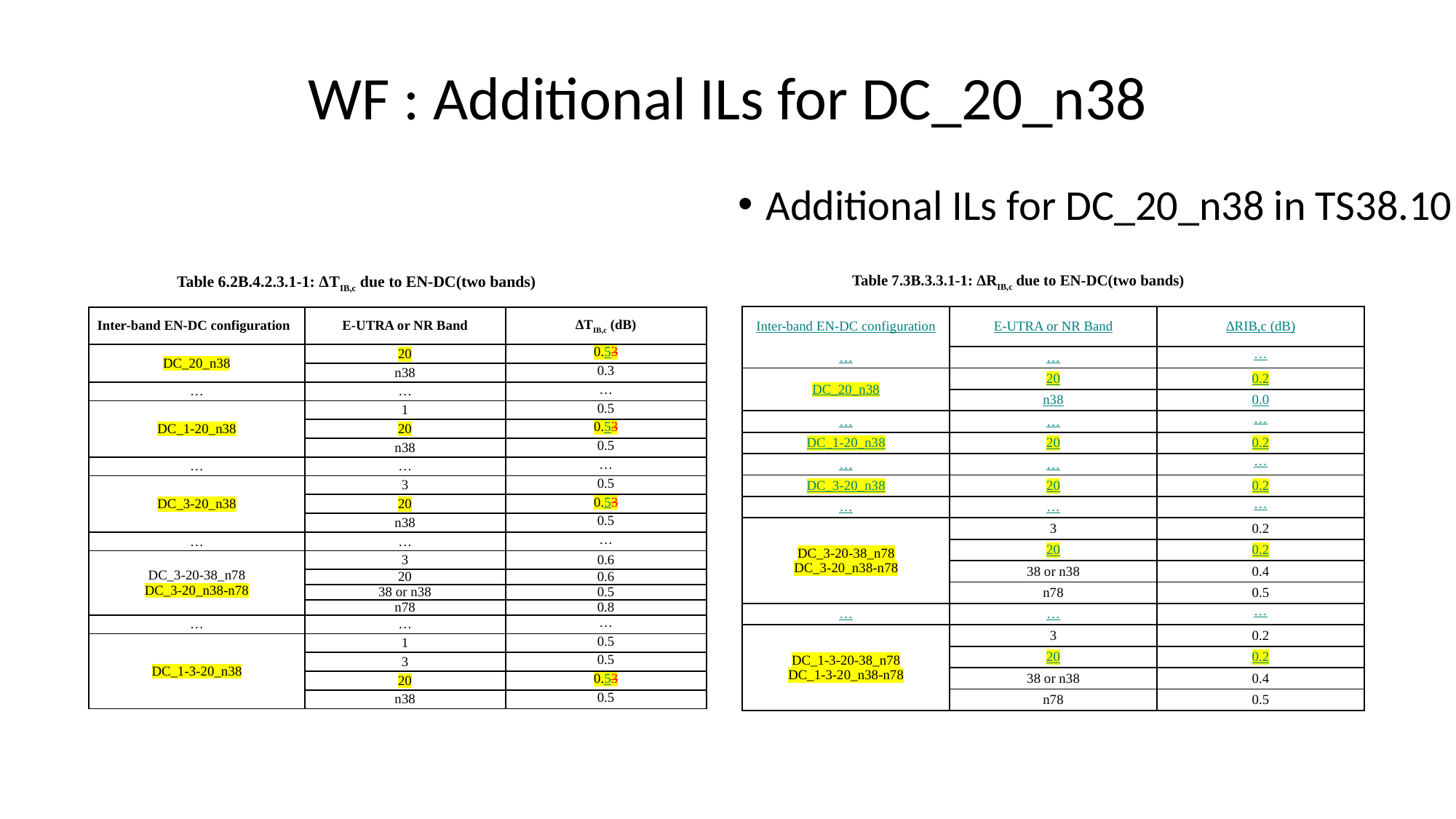

# WF : Additional ILs for DC_20_n38
Additional ILs for DC_20_n38 in TS38.101-3

Table 7.3B.3.3.1-1: ΔRIB,c due to EN-DC(two bands)
Table 6.2B.4.2.3.1-1: ΔTIB,c due to EN-DC(two bands)
| Inter-band EN-DC configuration | E-UTRA or NR Band | ΔRIB,c (dB) |
| --- | --- | --- |
| … | … | … |
| DC\_20\_n38 | 20 | 0.2 |
|  | n38 | 0.0 |
| … | … | … |
| DC\_1-20\_n38 | 20 | 0.2 |
| … | … | … |
| DC\_3-20\_n38 | 20 | 0.2 |
| … | … | … |
| DC\_3-20-38\_n78 DC\_3-20\_n38-n78 | 3 | 0.2 |
|  | 20 | 0.2 |
|  | 38 or n38 | 0.4 |
|  | n78 | 0.5 |
| … | … | … |
| DC\_1-3-20-38\_n78 DC\_1-3-20\_n38-n78 | 3 | 0.2 |
|  | 20 | 0.2 |
|  | 38 or n38 | 0.4 |
|  | n78 | 0.5 |
| Inter-band EN-DC configuration | E-UTRA or NR Band | ΔTIB,c (dB) |
| --- | --- | --- |
| DC\_20\_n38 | 20 | 0.53 |
|  | n38 | 0.3 |
| … | … | … |
| DC\_1-20\_n38 | 1 | 0.5 |
|  | 20 | 0.53 |
|  | n38 | 0.5 |
| … | … | … |
| DC\_3-20\_n38 | 3 | 0.5 |
|  | 20 | 0.53 |
|  | n38 | 0.5 |
| … | … | … |
| DC\_3-20-38\_n78 DC\_3-20\_n38-n78 | 3 | 0.6 |
|  | 20 | 0.6 |
|  | 38 or n38 | 0.5 |
|  | n78 | 0.8 |
| … | … | … |
| DC\_1-3-20\_n38 | 1 | 0.5 |
|  | 3 | 0.5 |
|  | 20 | 0.53 |
|  | n38 | 0.5 |